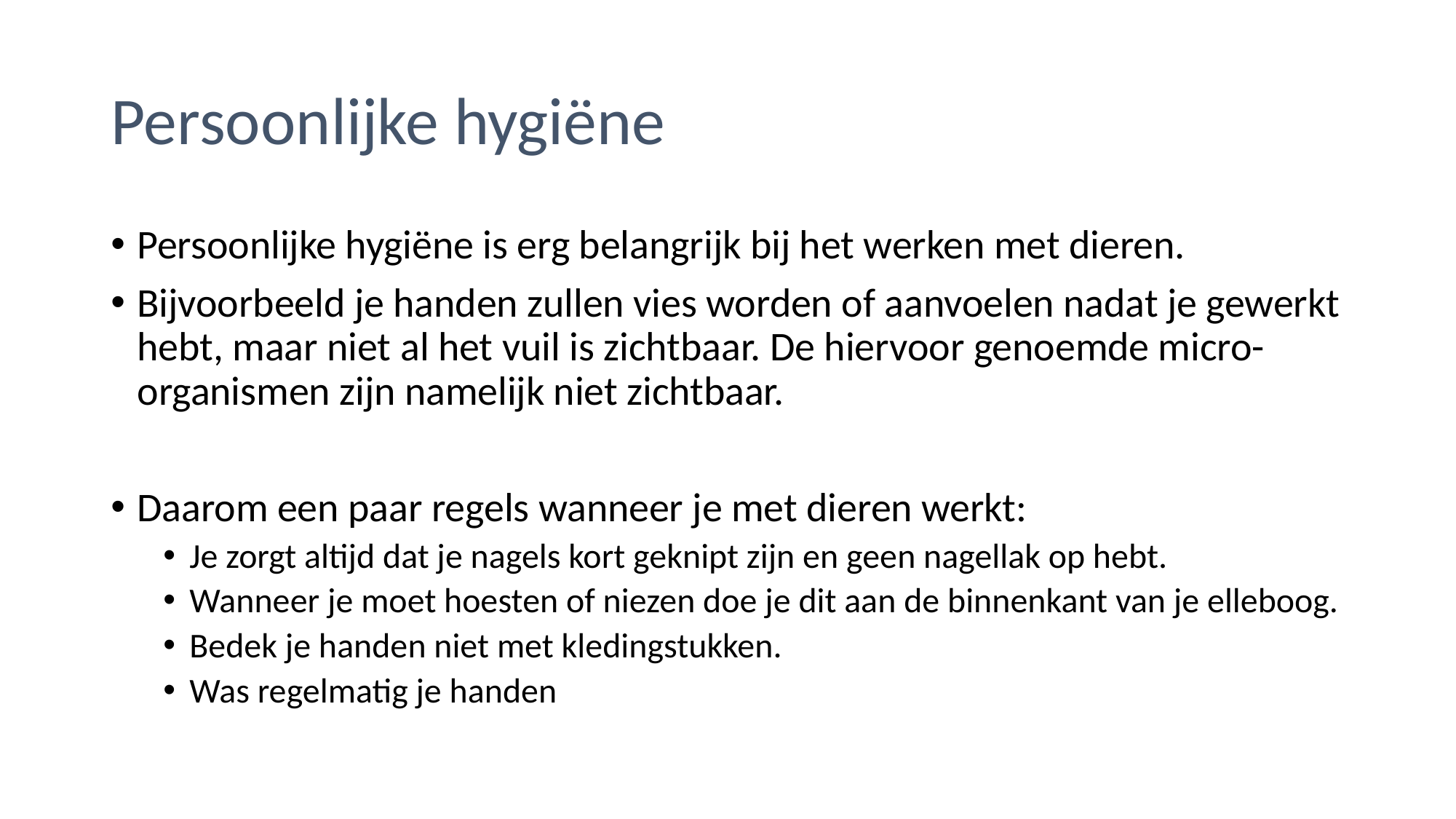

# Persoonlijke hygiëne
Persoonlijke hygiëne is erg belangrijk bij het werken met dieren.
Bijvoorbeeld je handen zullen vies worden of aanvoelen nadat je gewerkt hebt, maar niet al het vuil is zichtbaar. De hiervoor genoemde micro-organismen zijn namelijk niet zichtbaar.

Daarom een paar regels wanneer je met dieren werkt:
Je zorgt altijd dat je nagels kort geknipt zijn en geen nagellak op hebt.
Wanneer je moet hoesten of niezen doe je dit aan de binnenkant van je elleboog.
Bedek je handen niet met kledingstukken.
Was regelmatig je handen